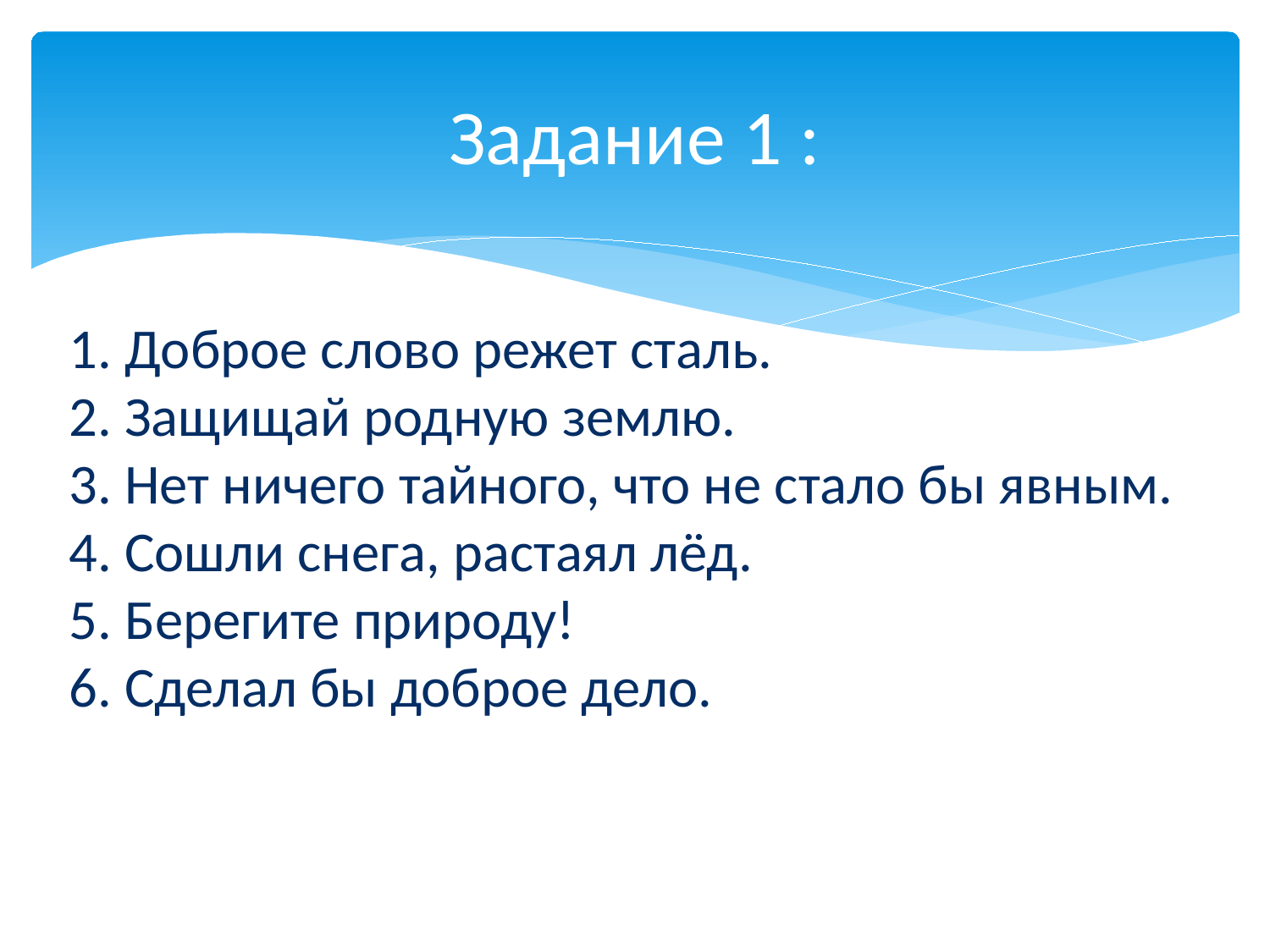

# Задание 1 :
1. Доброе слово режет сталь.
2. Защищай родную землю.
3. Нет ничего тайного, что не стало бы явным.
4. Сошли снега, растаял лёд.
5. Берегите природу!
6. Сделал бы доброе дело.